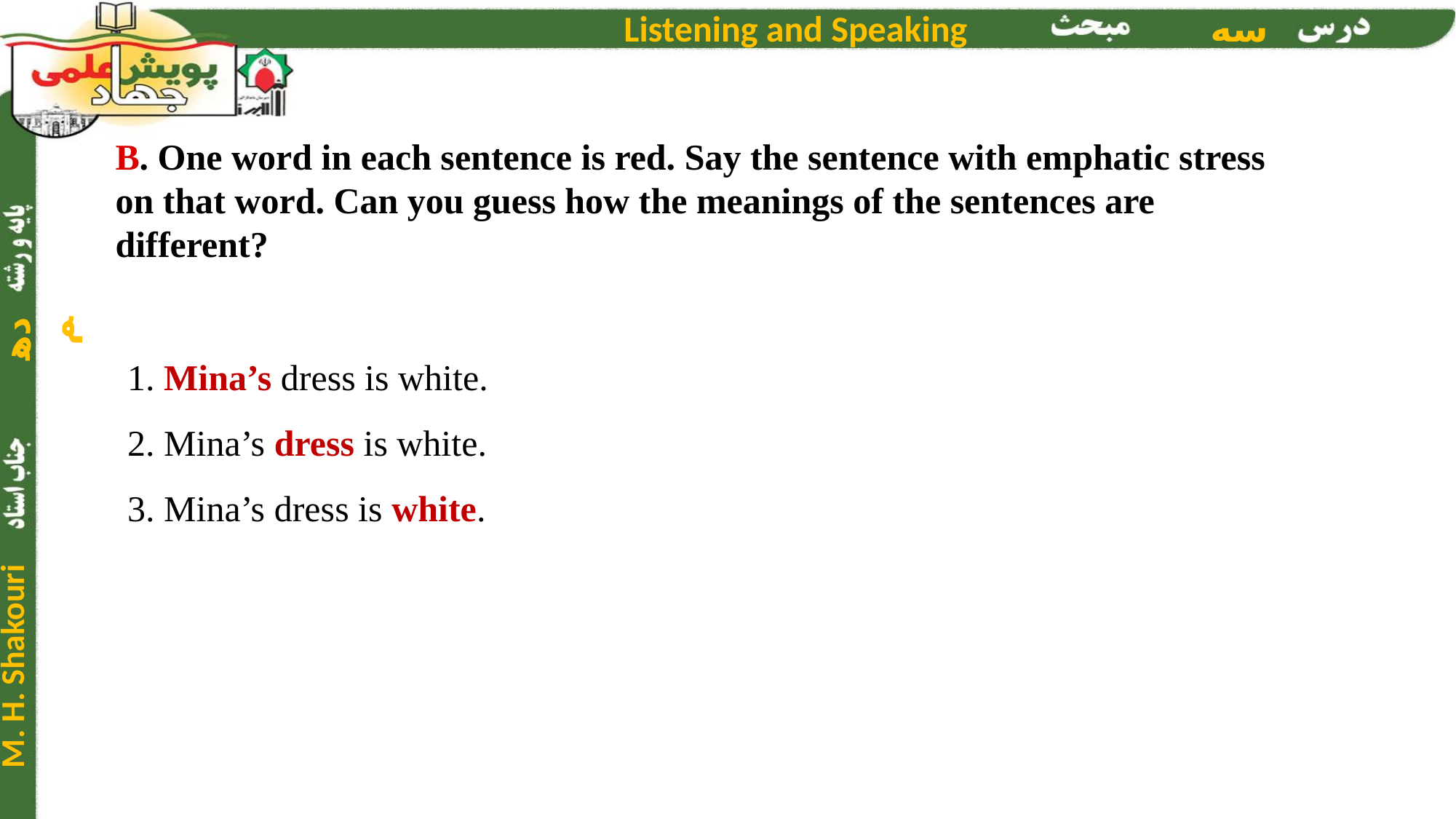

B. One word in each sentence is red. Say the sentence with emphatic stress on that word. Can you guess how the meanings of the sentences are different?
1. Mina’s dress is white.
2. Mina’s dress is white.
3. Mina’s dress is white.